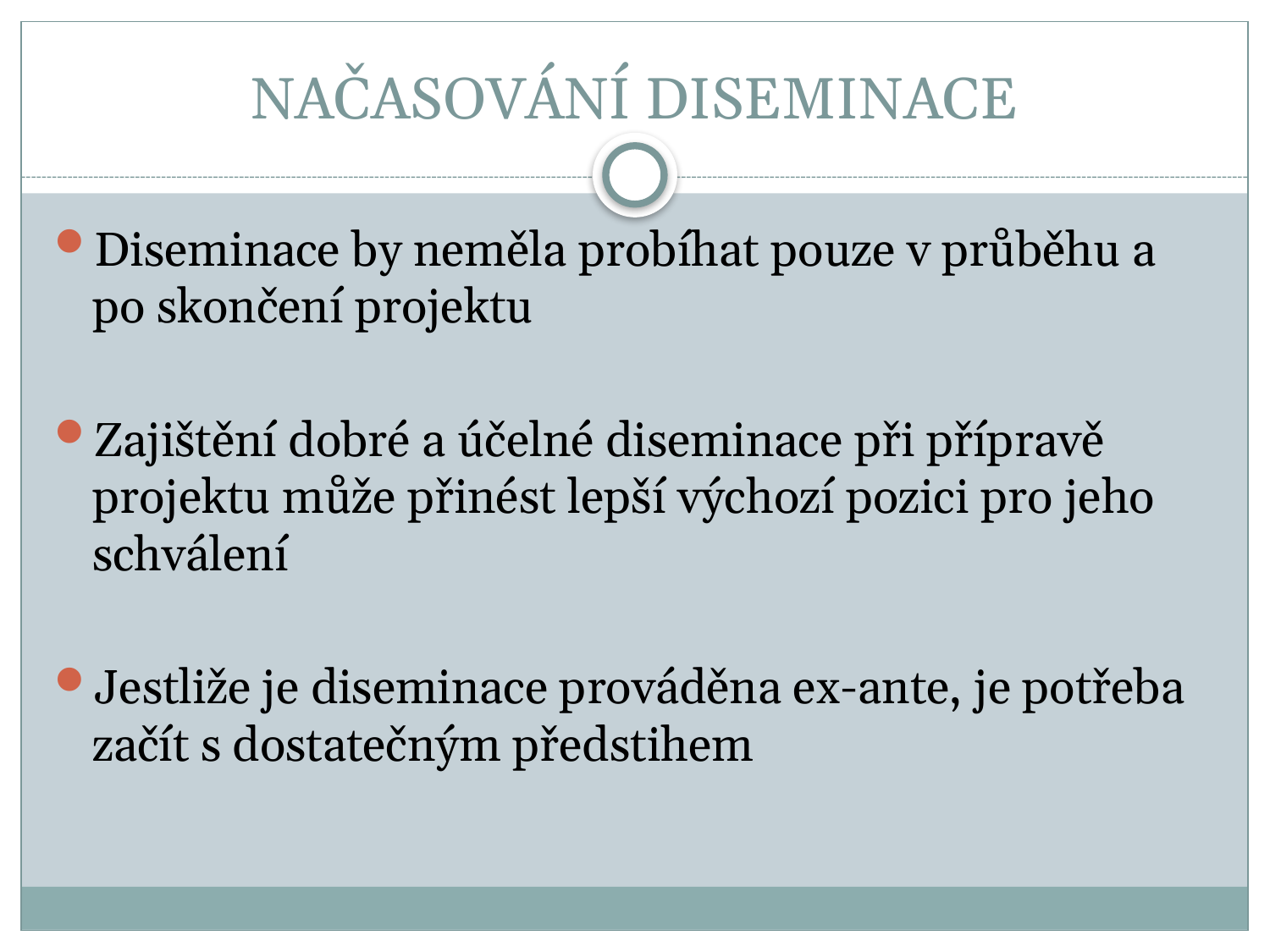

# NAČASOVÁNÍ DISEMINACE
Diseminace by neměla probíhat pouze v průběhu a po skončení projektu

Zajištění dobré a účelné diseminace při přípravě projektu může přinést lepší výchozí pozici pro jeho schválení

Jestliže je diseminace prováděna ex-ante, je potřeba začít s dostatečným předstihem